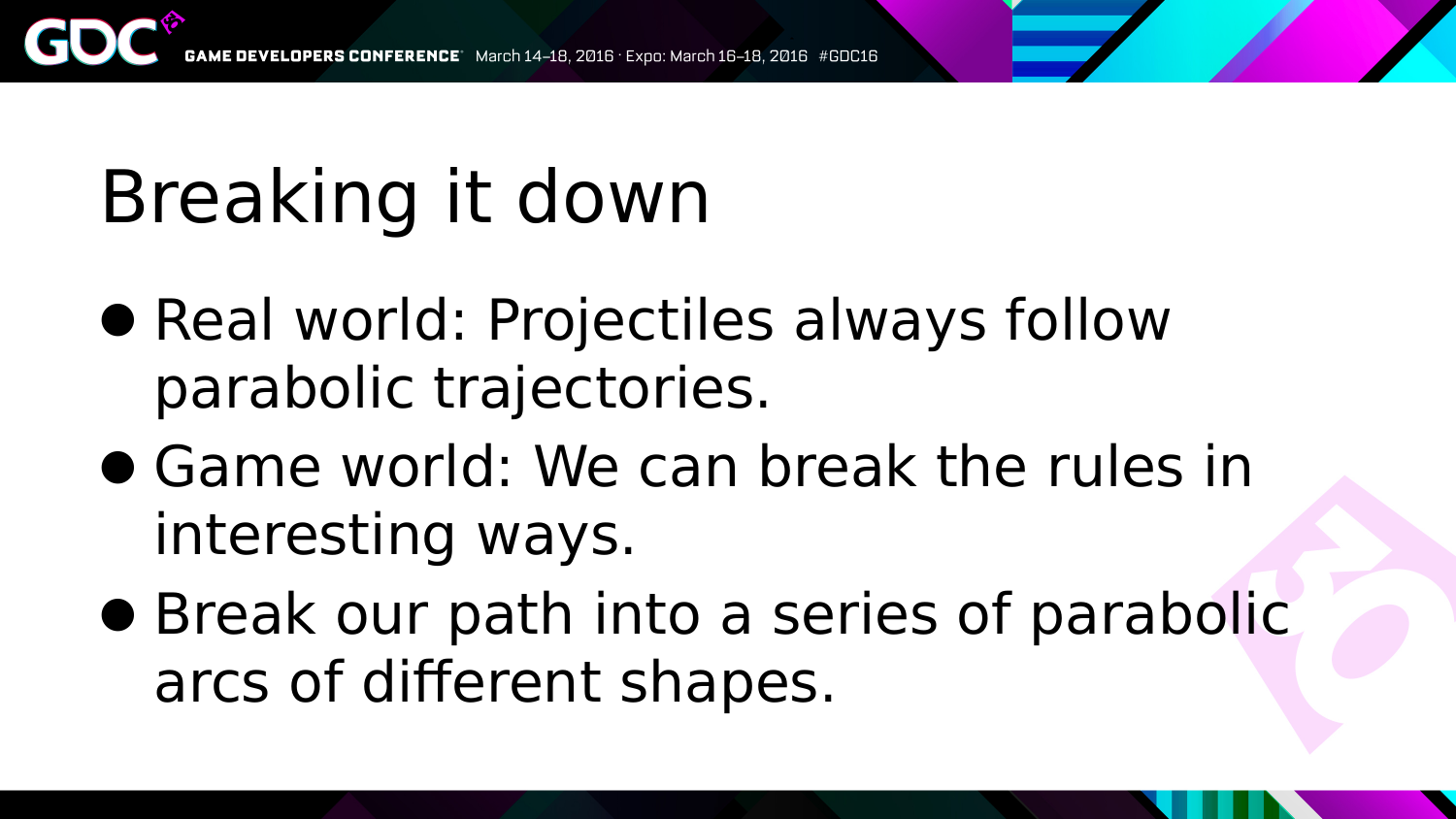

# Breaking it down
Real world: Projectiles always follow parabolic trajectories.
Game world: We can break the rules in interesting ways.
Break our path into a series of parabolic arcs of different shapes.